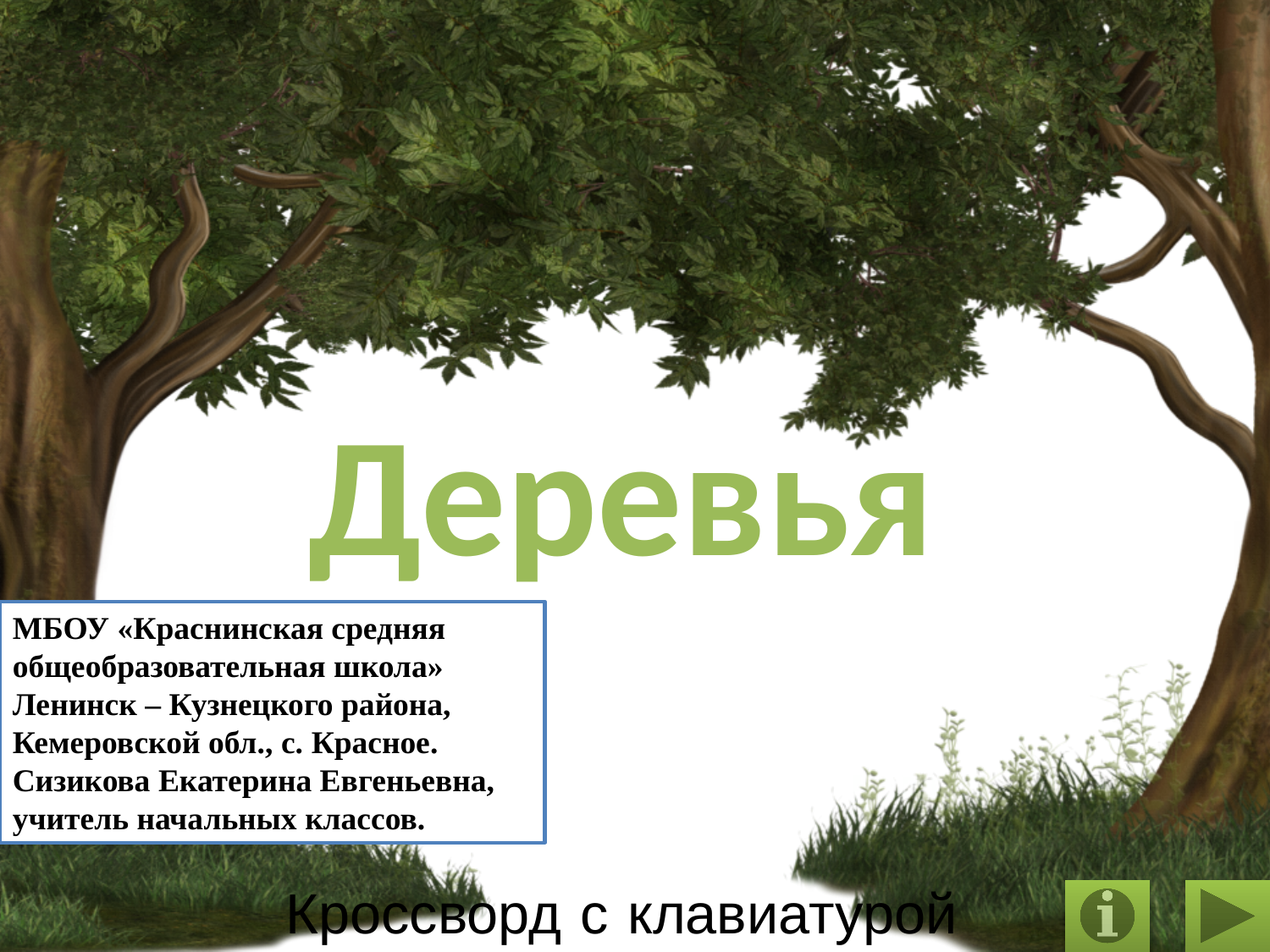

# Деревья
МБОУ «Краснинская средняя общеобразовательная школа»
Ленинск – Кузнецкого района, Кемеровской обл., с. Красное.
Сизикова Екатерина Евгеньевна,
учитель начальных классов.
Кроссворд с клавиатурой